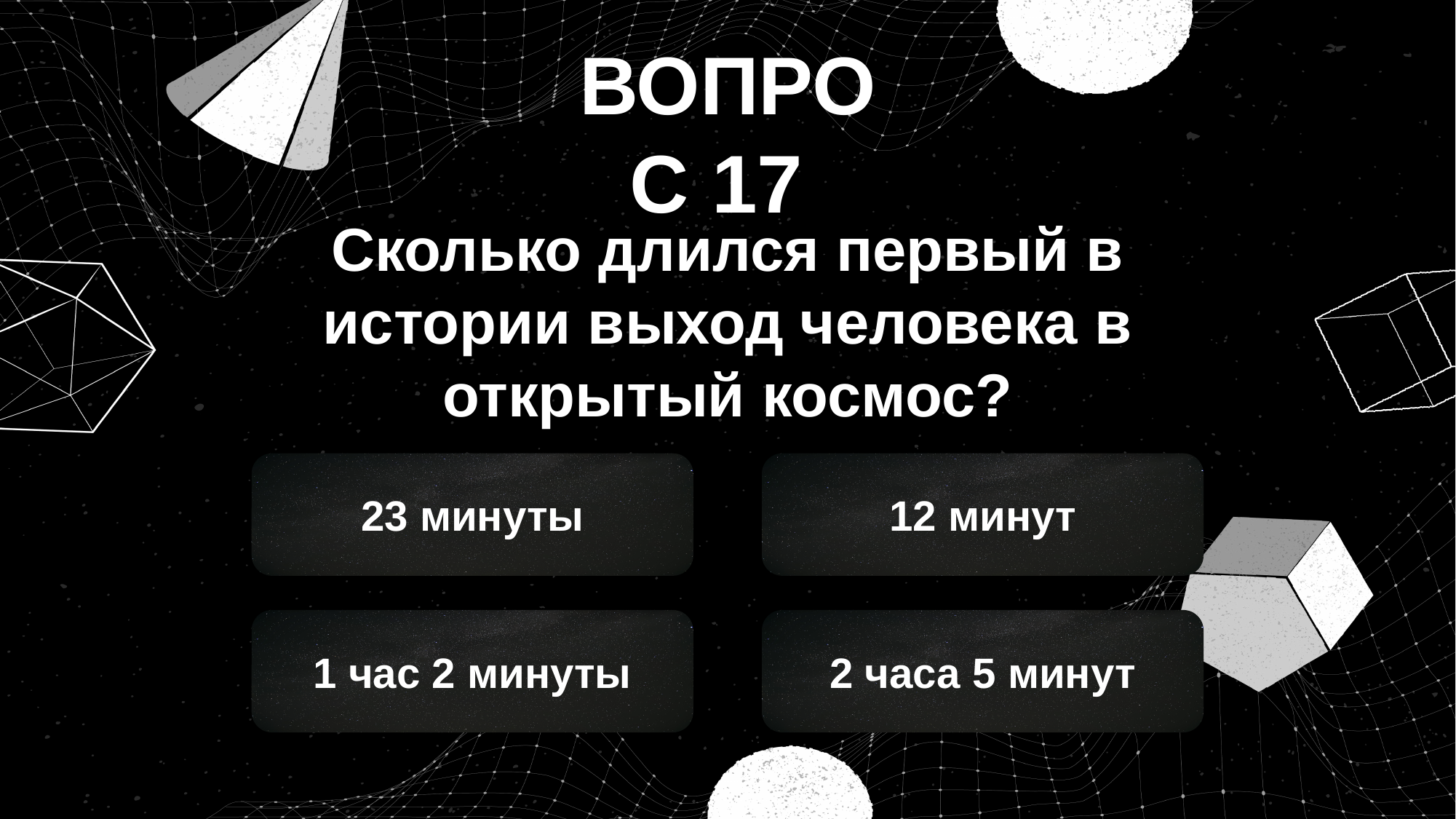

ВОПРОС 17
Сколько длился первый в истории выход человека в открытый космос?
12 минут
23 минуты
1 час 2 минуты
2 часа 5 минут